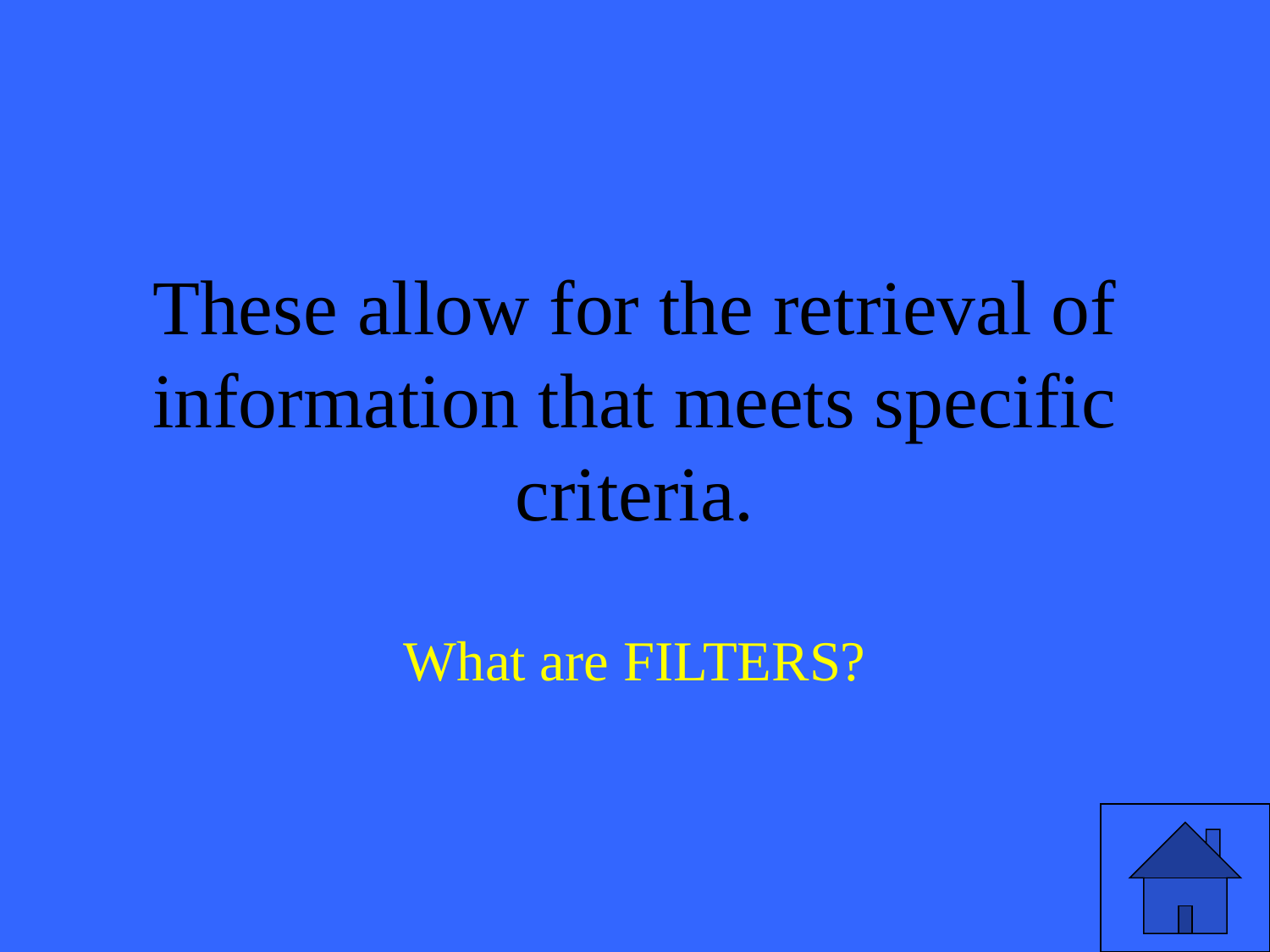

# These allow for the retrieval of information that meets specific criteria.

What are FILTERS?